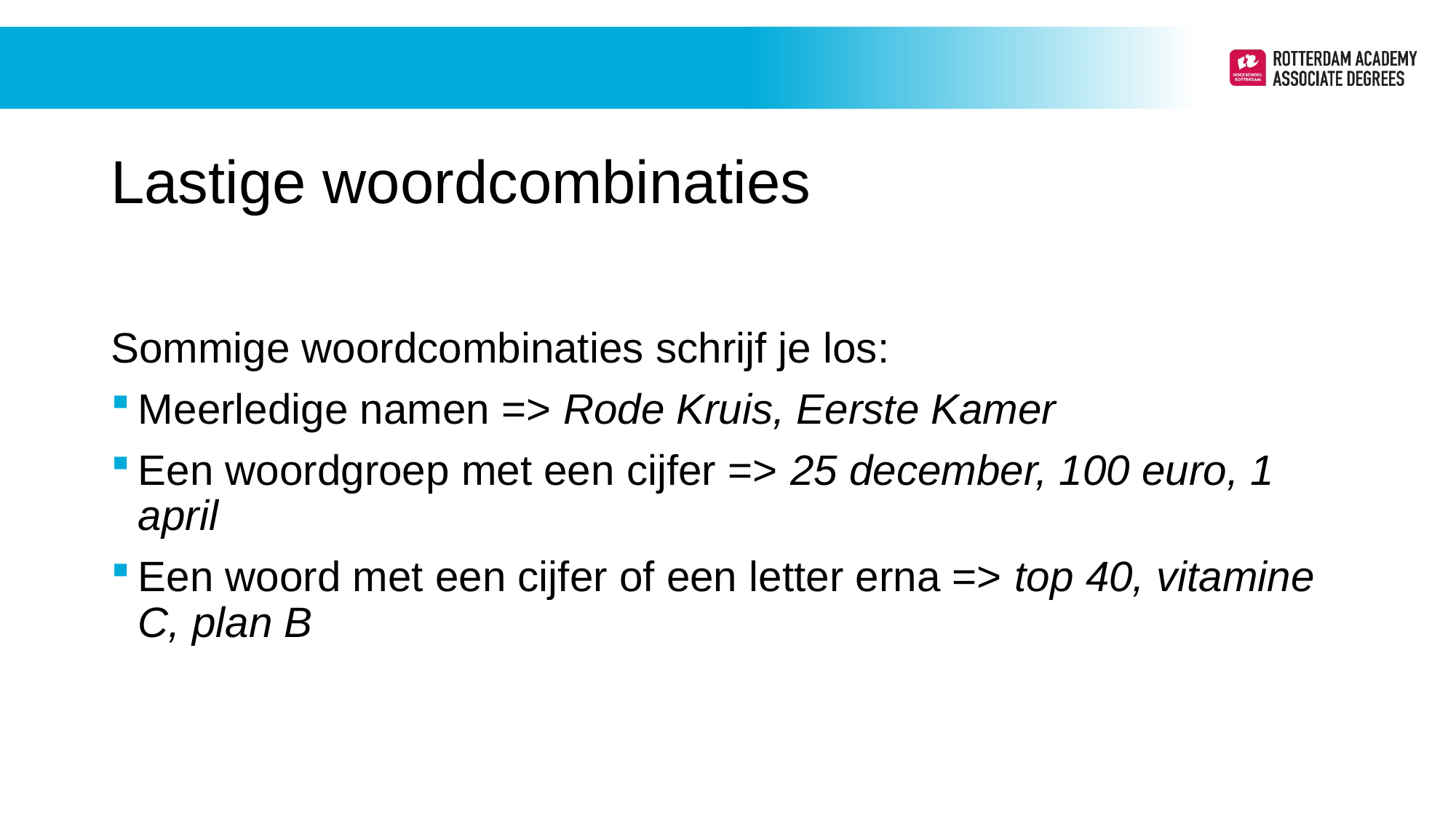

# Lastige woordcombinaties
Sommige woordcombinaties schrijf je los:
Meerledige namen => Rode Kruis, Eerste Kamer
Een woordgroep met een cijfer => 25 december, 100 euro, 1 april
Een woord met een cijfer of een letter erna => top 40, vitamine C, plan B